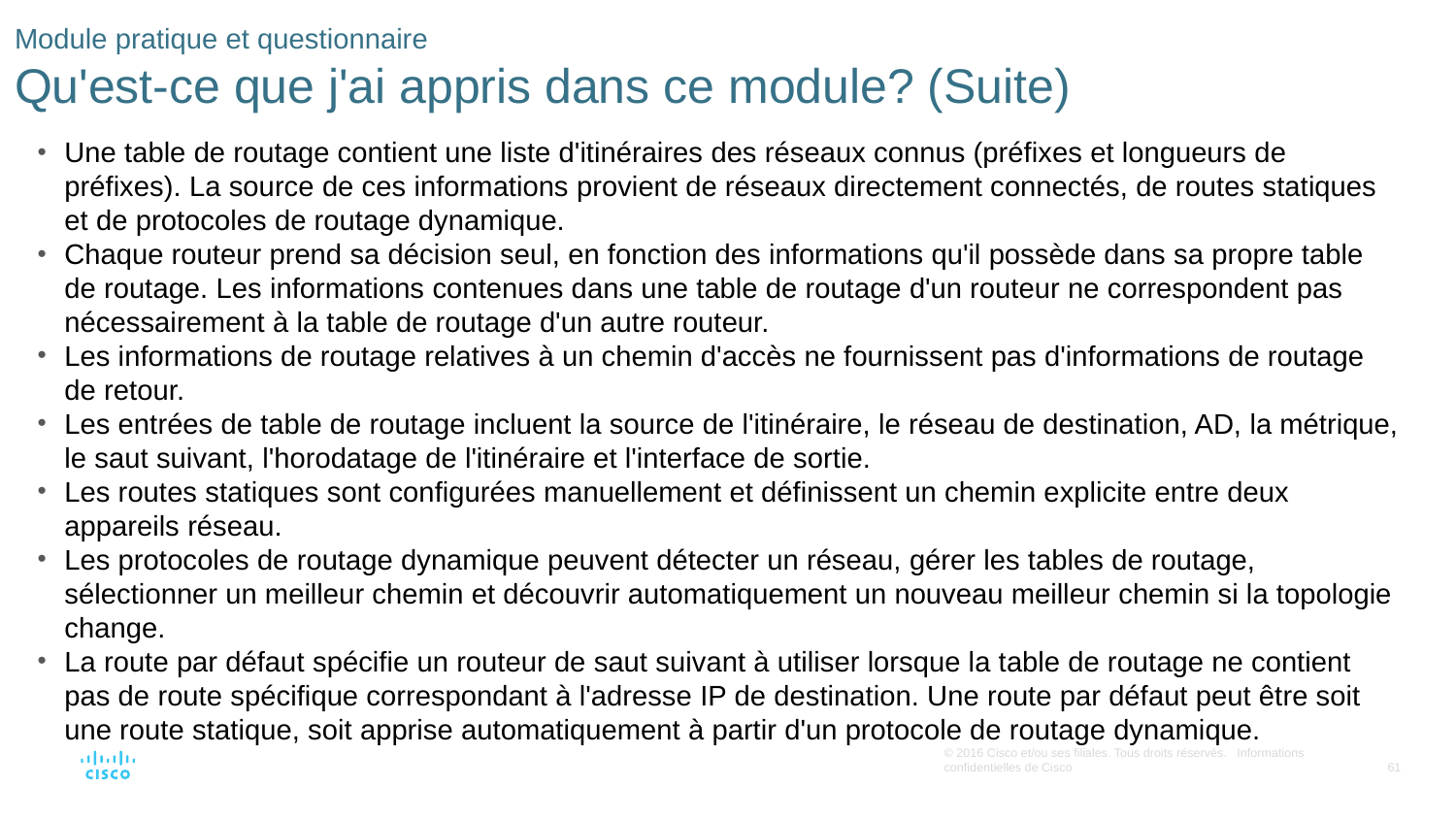

# Module pratique et questionnaire Qu'est-ce que j'ai appris dans ce module? (Suite)
Une table de routage contient une liste d'itinéraires des réseaux connus (préfixes et longueurs de préfixes). La source de ces informations provient de réseaux directement connectés, de routes statiques et de protocoles de routage dynamique.
Chaque routeur prend sa décision seul, en fonction des informations qu'il possède dans sa propre table de routage. Les informations contenues dans une table de routage d'un routeur ne correspondent pas nécessairement à la table de routage d'un autre routeur.
Les informations de routage relatives à un chemin d'accès ne fournissent pas d'informations de routage de retour.
Les entrées de table de routage incluent la source de l'itinéraire, le réseau de destination, AD, la métrique, le saut suivant, l'horodatage de l'itinéraire et l'interface de sortie.
Les routes statiques sont configurées manuellement et définissent un chemin explicite entre deux appareils réseau.
Les protocoles de routage dynamique peuvent détecter un réseau, gérer les tables de routage, sélectionner un meilleur chemin et découvrir automatiquement un nouveau meilleur chemin si la topologie change.
La route par défaut spécifie un routeur de saut suivant à utiliser lorsque la table de routage ne contient pas de route spécifique correspondant à l'adresse IP de destination. Une route par défaut peut être soit une route statique, soit apprise automatiquement à partir d'un protocole de routage dynamique.